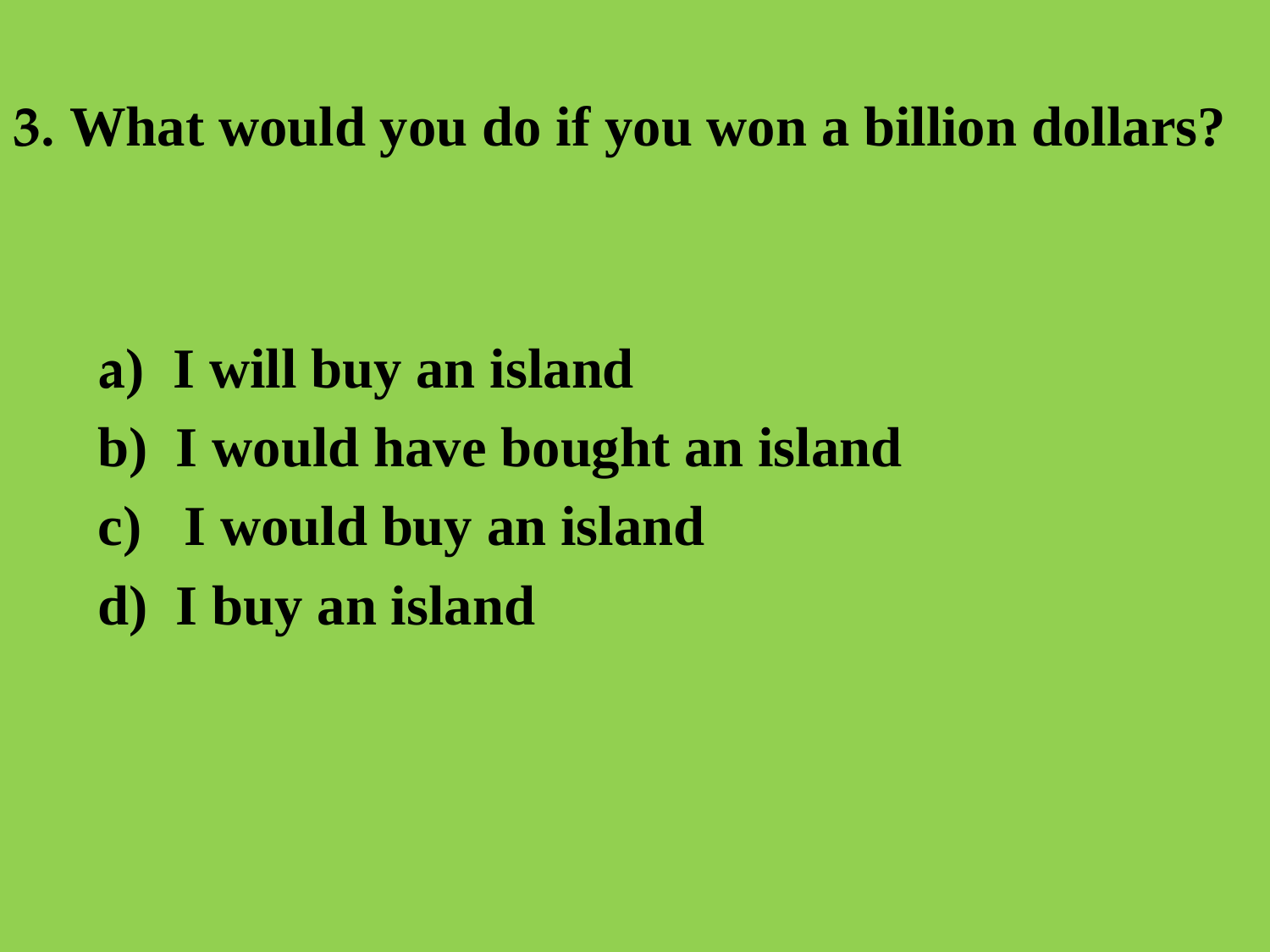

# 3. What would you do if you won a billion dollars?

      a)  I will buy an island
      b)  I would have bought an island
      c)   I would buy an island
      d)  I buy an island